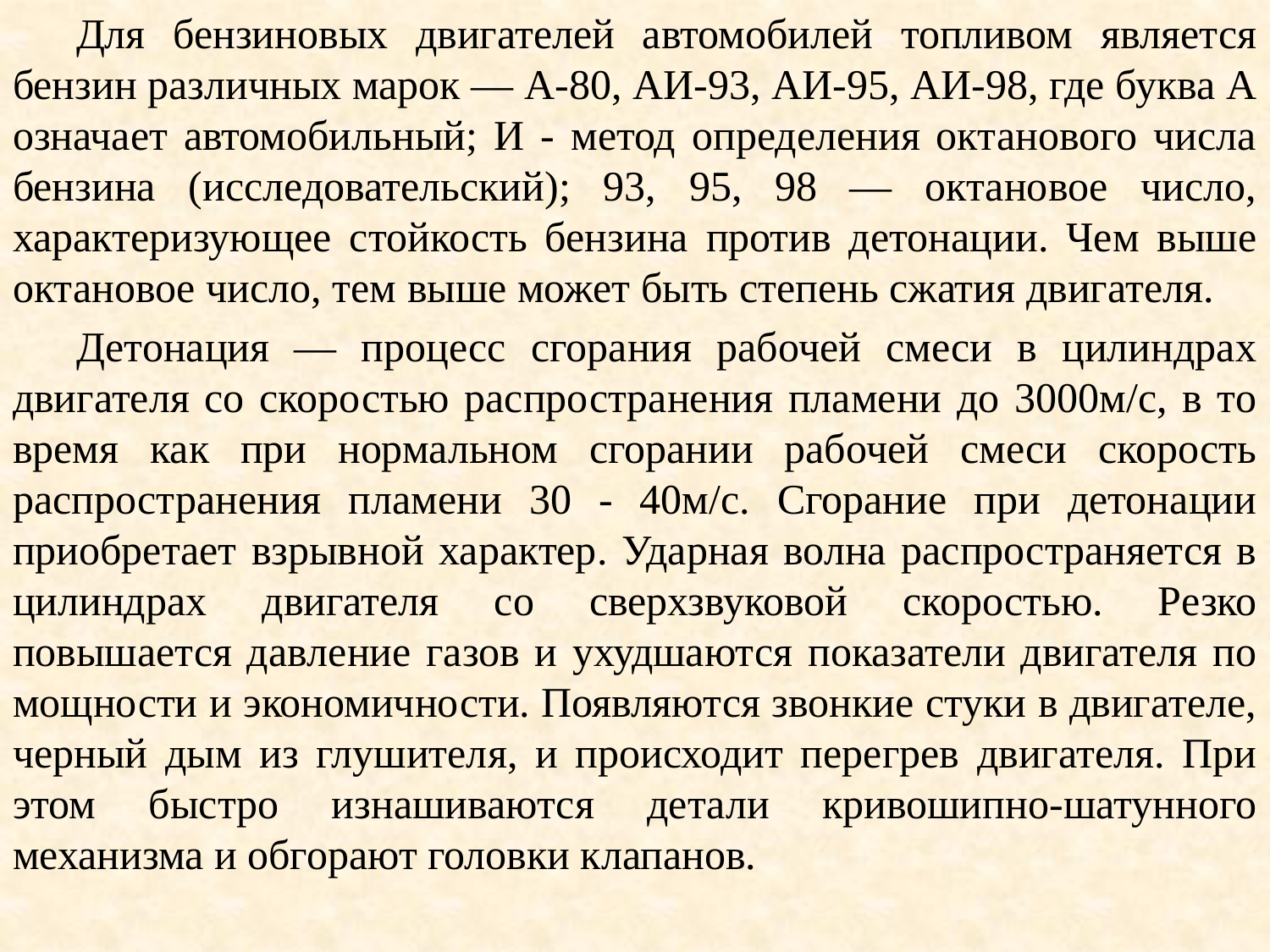

Для бензиновых двигателей автомобилей топливом является бензин различных марок — А-80, АИ-93, АИ-95, АИ-98, где буква А означает автомобильный; И - метод определения октанового числа бензина (исследовательский); 93, 95, 98 — октановое число, характеризующее стойкость бензина против детонации. Чем выше октановое число, тем выше может быть степень сжатия двигателя.
Детонация — процесс сгорания рабочей смеси в цилиндрах двигателя со скоростью распространения пламени до 3000м/с, в то время как при нормальном сгорании рабочей смеси скорость распространения пламени 30 - 40м/с. Сгорание при детонации приобретает взрывной характер. Ударная волна распространяется в цилиндрах двигателя со сверхзвуковой скоростью. Резко повышается давление газов и ухудшаются показатели двигателя по мощности и экономичности. Появляются звонкие стуки в двигателе, черный дым из глушителя, и происходит перегрев двигателя. При этом быстро изнашиваются детали кривошипно-шатунного механизма и обгорают головки клапанов.